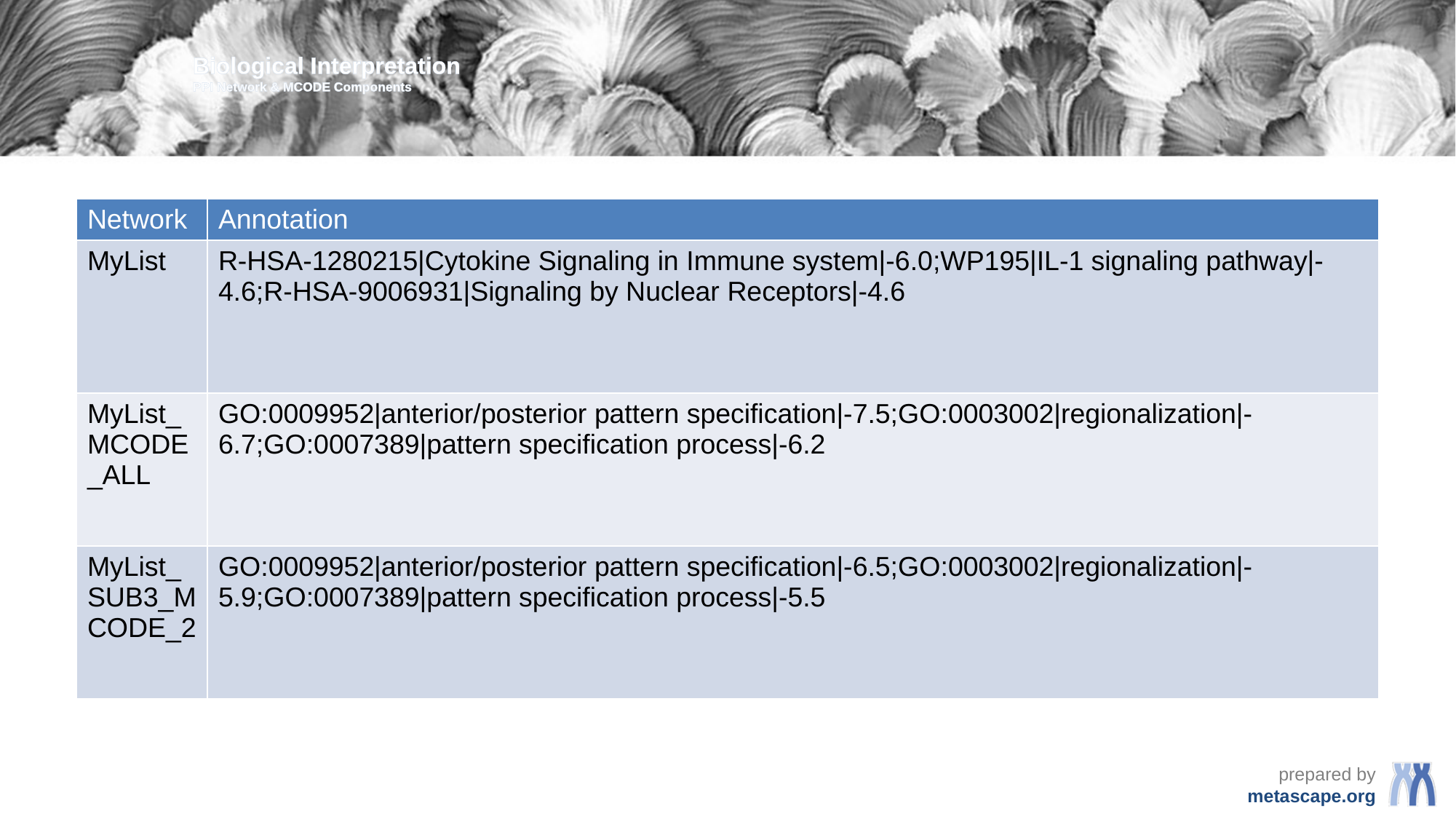

Biological Interpretation
PPI Network & MCODE Components
| Network | Annotation |
| --- | --- |
| MyList | R-HSA-1280215|Cytokine Signaling in Immune system|-6.0;WP195|IL-1 signaling pathway|-4.6;R-HSA-9006931|Signaling by Nuclear Receptors|-4.6 |
| MyList\_MCODE\_ALL | GO:0009952|anterior/posterior pattern specification|-7.5;GO:0003002|regionalization|-6.7;GO:0007389|pattern specification process|-6.2 |
| MyList\_SUB3\_MCODE\_2 | GO:0009952|anterior/posterior pattern specification|-6.5;GO:0003002|regionalization|-5.9;GO:0007389|pattern specification process|-5.5 |